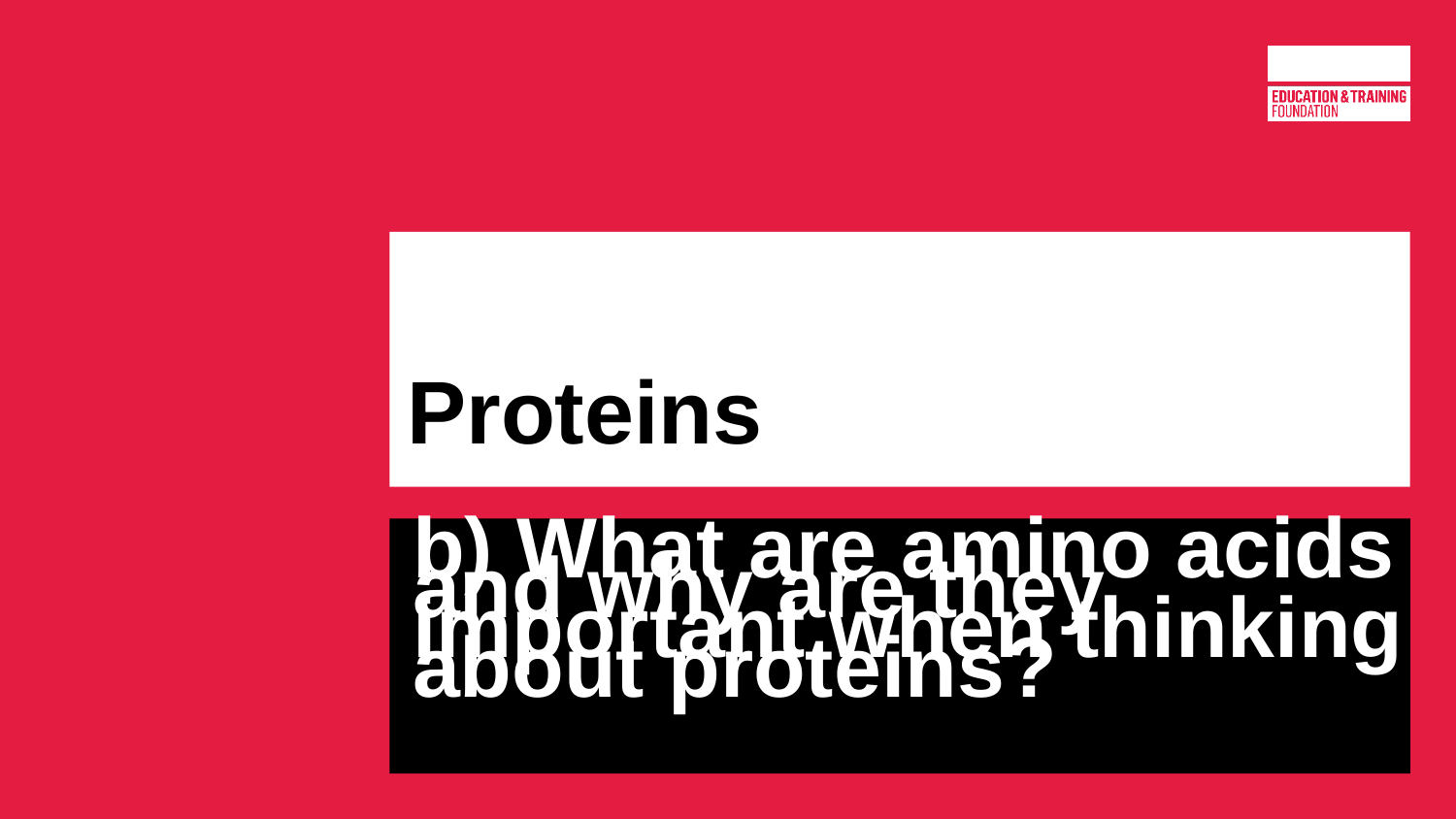

# Proteins
b) What are amino acids and why are they important when thinking about proteins?